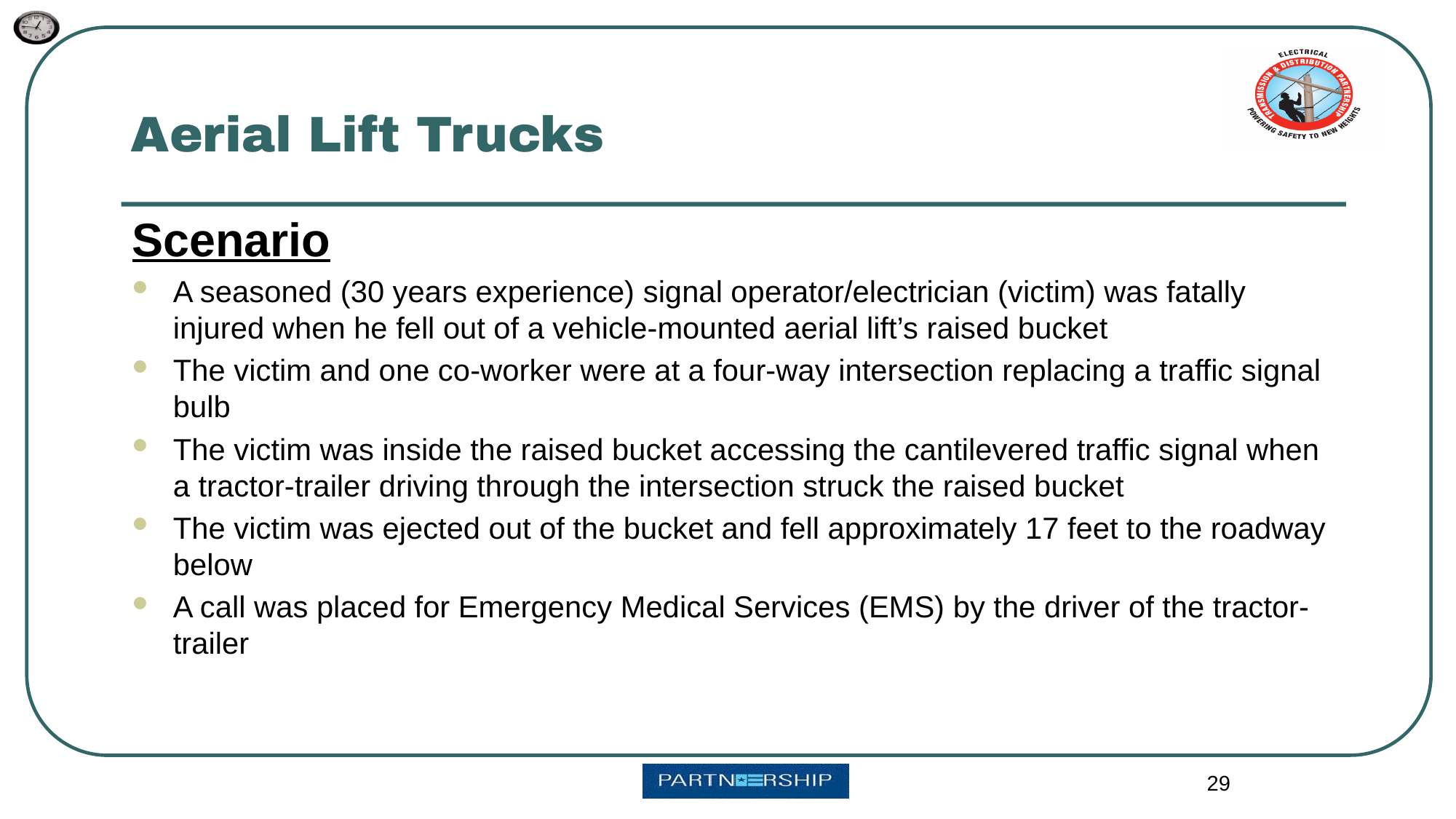

Aerial Lift Trucks
Scenario
A seasoned (30 years experience) signal operator/electrician (victim) was fatally injured when he fell out of a vehicle-mounted aerial lift’s raised bucket
The victim and one co-worker were at a four-way intersection replacing a traffic signal bulb
The victim was inside the raised bucket accessing the cantilevered traffic signal when a tractor-trailer driving through the intersection struck the raised bucket
The victim was ejected out of the bucket and fell approximately 17 feet to the roadway below
A call was placed for Emergency Medical Services (EMS) by the driver of the tractor-trailer

29